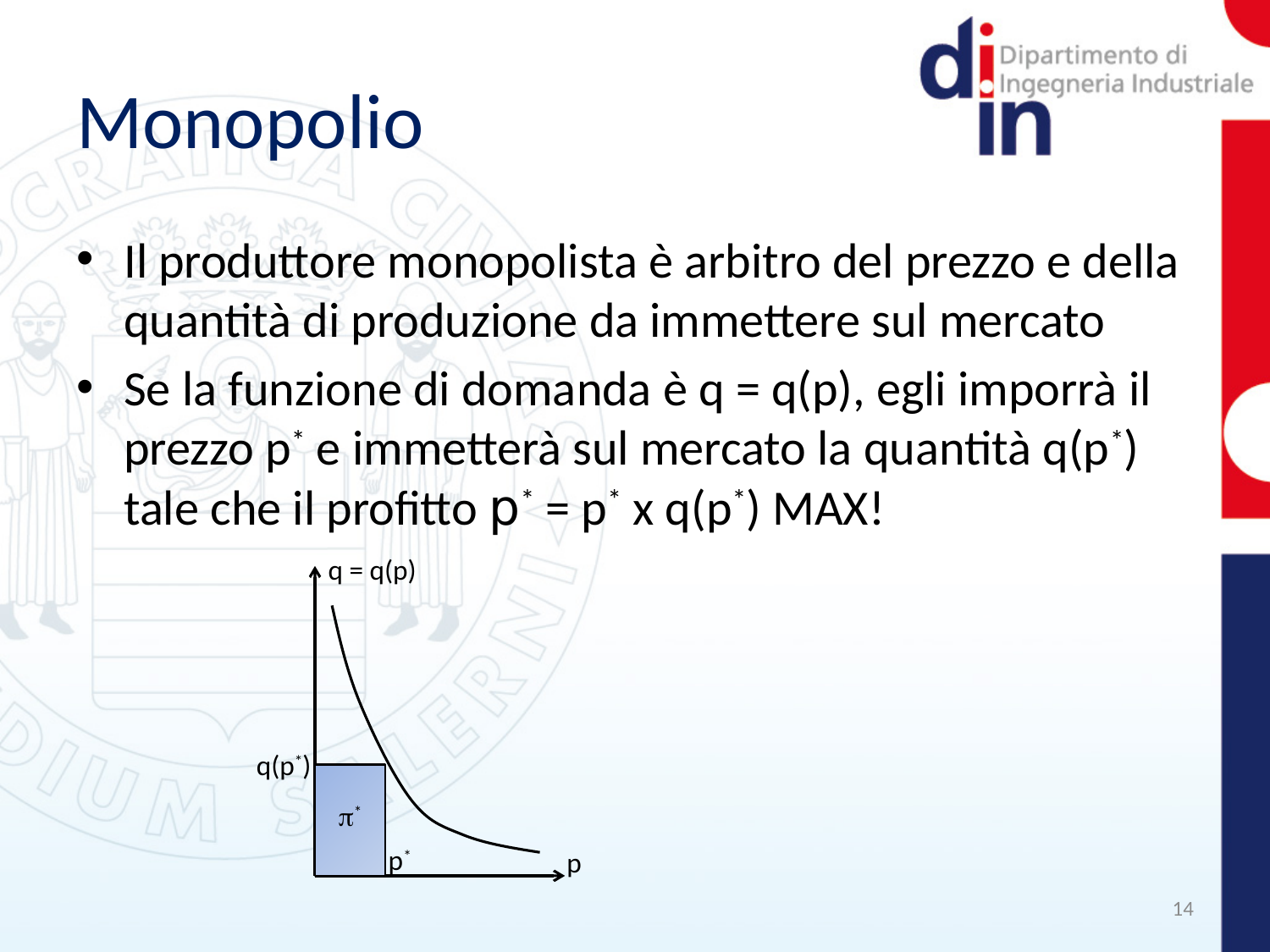

# Monopolio
Il produttore monopolista è arbitro del prezzo e della quantità di produzione da immettere sul mercato
Se la funzione di domanda è q = q(p), egli imporrà il prezzo p* e immetterà sul mercato la quantità q(p*) tale che il profitto π* = p* x q(p*) MAX!
q = q(p)

q(p*)

π*
p*
p
14